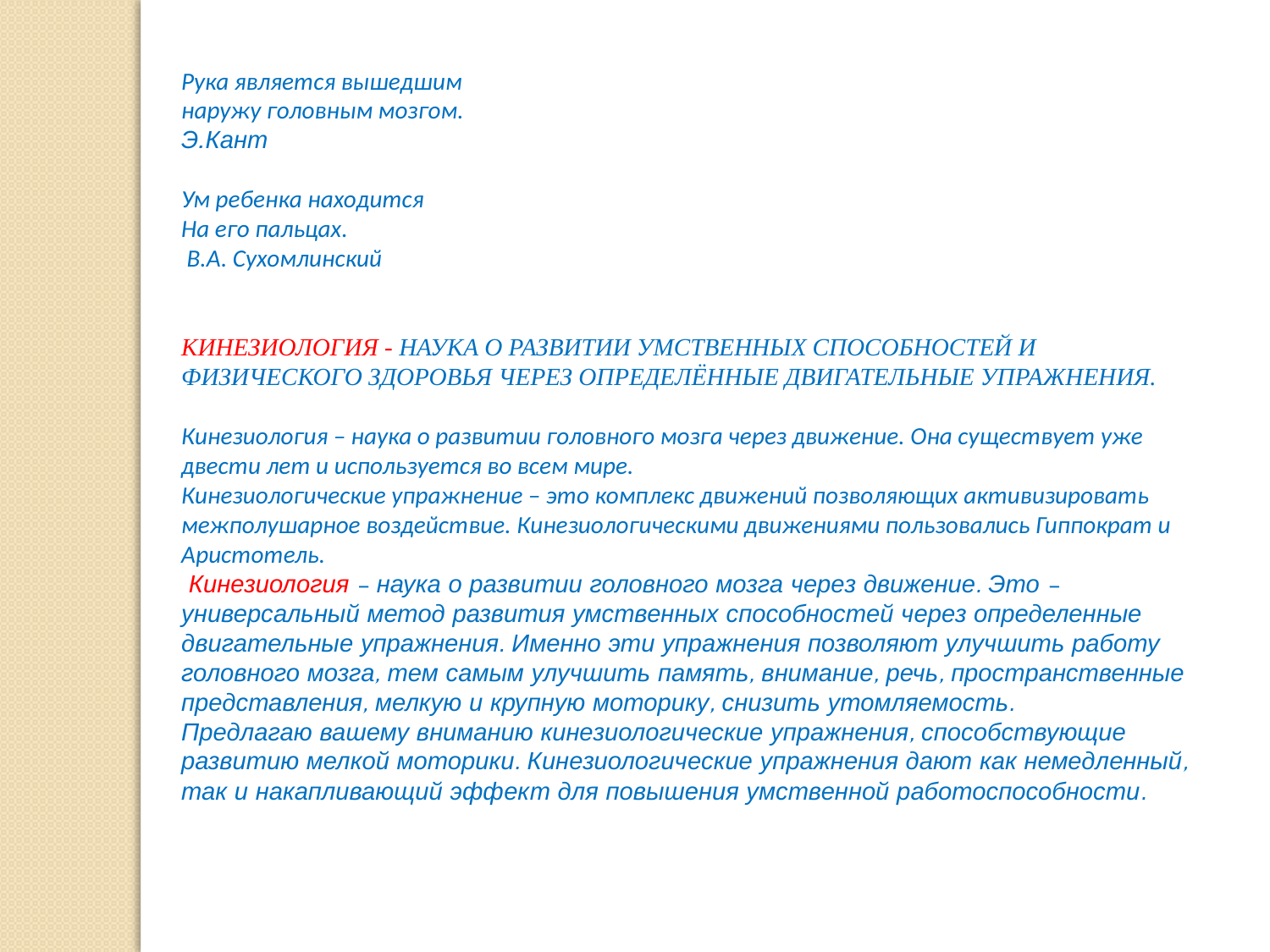

Рука является вышедшим
наружу головным мозгом.
Э.Кант

Ум ребенка находится
На его пальцах.
 В.А. Сухомлинский

КИНЕЗИОЛОГИЯ - НАУКА О РАЗВИТИИ УМСТВЕННЫХ СПОСОБНОСТЕЙ И ФИЗИЧЕСКОГО ЗДОРОВЬЯ ЧЕРЕЗ ОПРЕДЕЛЁННЫЕ ДВИГАТЕЛЬНЫЕ УПРАЖНЕНИЯ.

Кинезиология – наука о развитии головного мозга через движение. Она существует уже двести лет и используется во всем мире.
Кинезиологические упражнение – это комплекс движений позволяющих активизировать межполушарное воздействие. Кинезиологическими движениями пользовались Гиппократ и Аристотель.
 Кинезиология – наука о развитии головного мозга через движение. Это – универсальный метод развития умственных способностей через определенные двигательные упражнения. Именно эти упражнения позволяют улучшить работу головного мозга, тем самым улучшить память, внимание, речь, пространственные представления, мелкую и крупную моторику, снизить утомляемость.
Предлагаю вашему вниманию кинезиологические упражнения, способствующие развитию мелкой моторики. Кинезиологические упражнения дают как немедленный, так и накапливающий эффект для повышения умственной работоспособности.